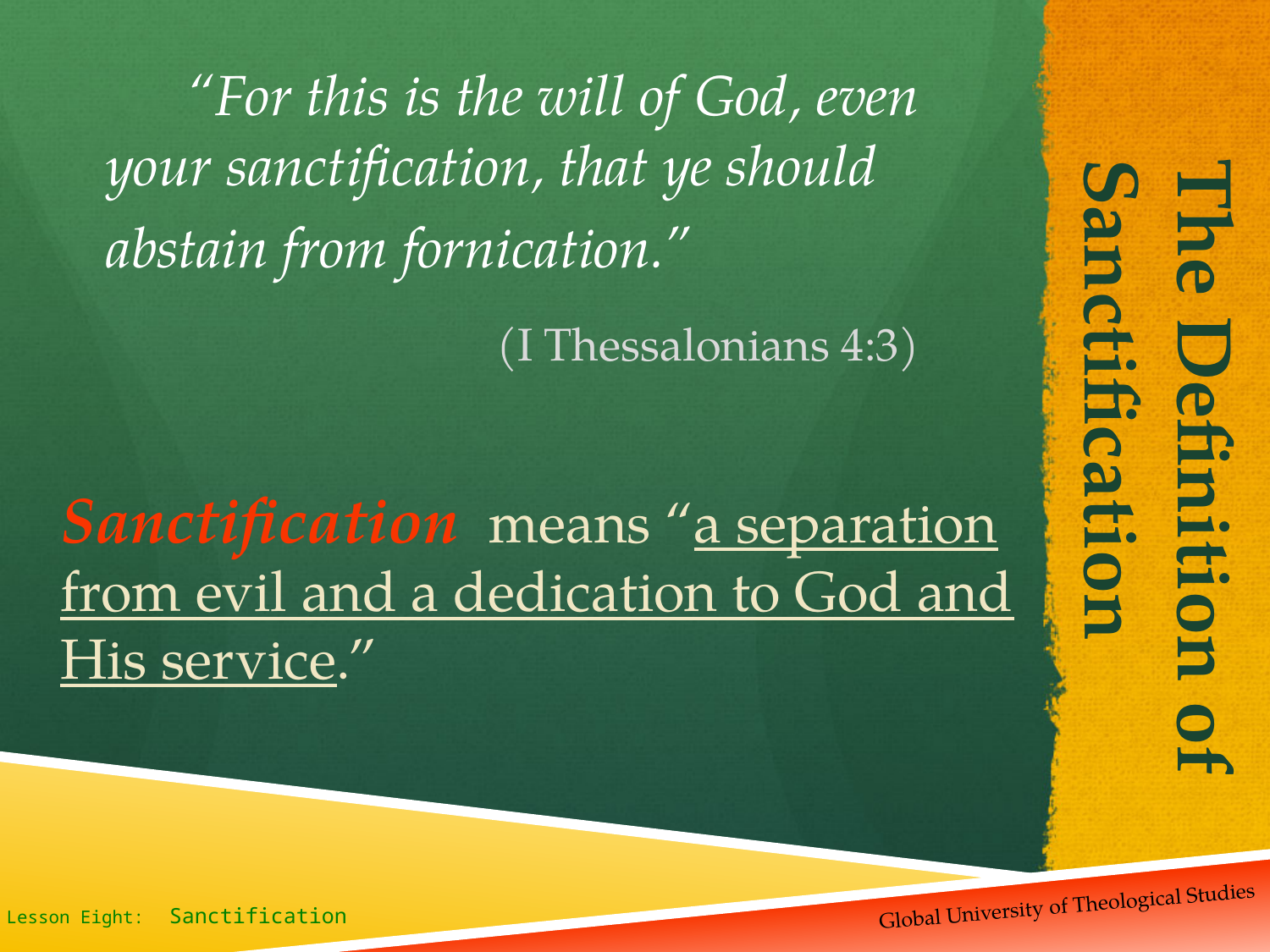

“For this is the will of God, even your sanctification, that ye should abstain from fornication.”
 (I Thessalonians 4:3)

# The Definition of Sanctification
Sanctification  means “a separation from evil and a dedication to God and His service.”
 Global University of Theological Studies
Lesson Eight:  Sanctification